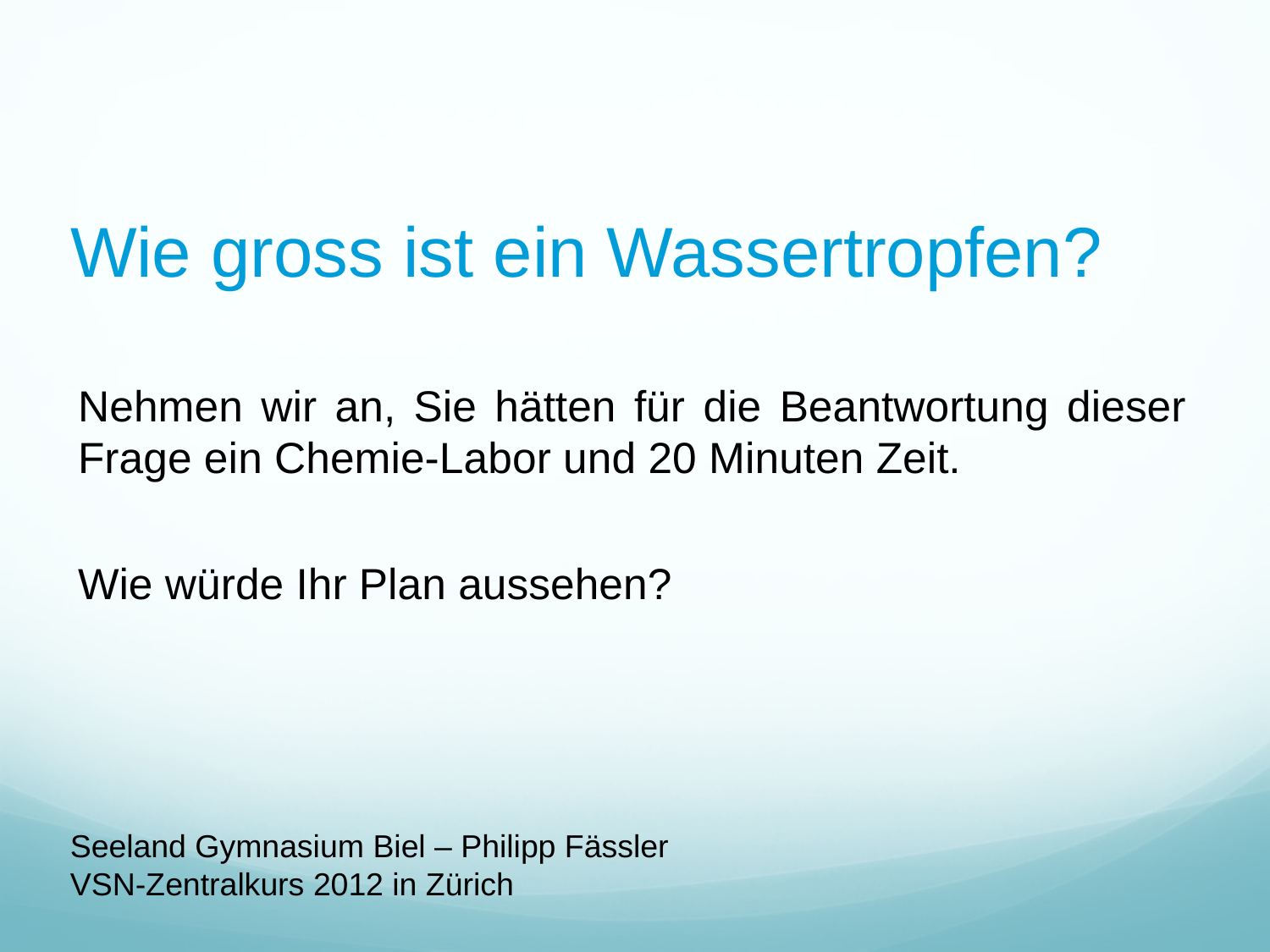

Wie gross ist ein Wassertropfen?
Nehmen wir an, Sie hätten für die Beantwortung dieser Frage ein Chemie-Labor und 20 Minuten Zeit.

Wie würde Ihr Plan aussehen?

Seeland Gymnasium Biel – Philipp Fässler
VSN-Zentralkurs 2012 in Zürich